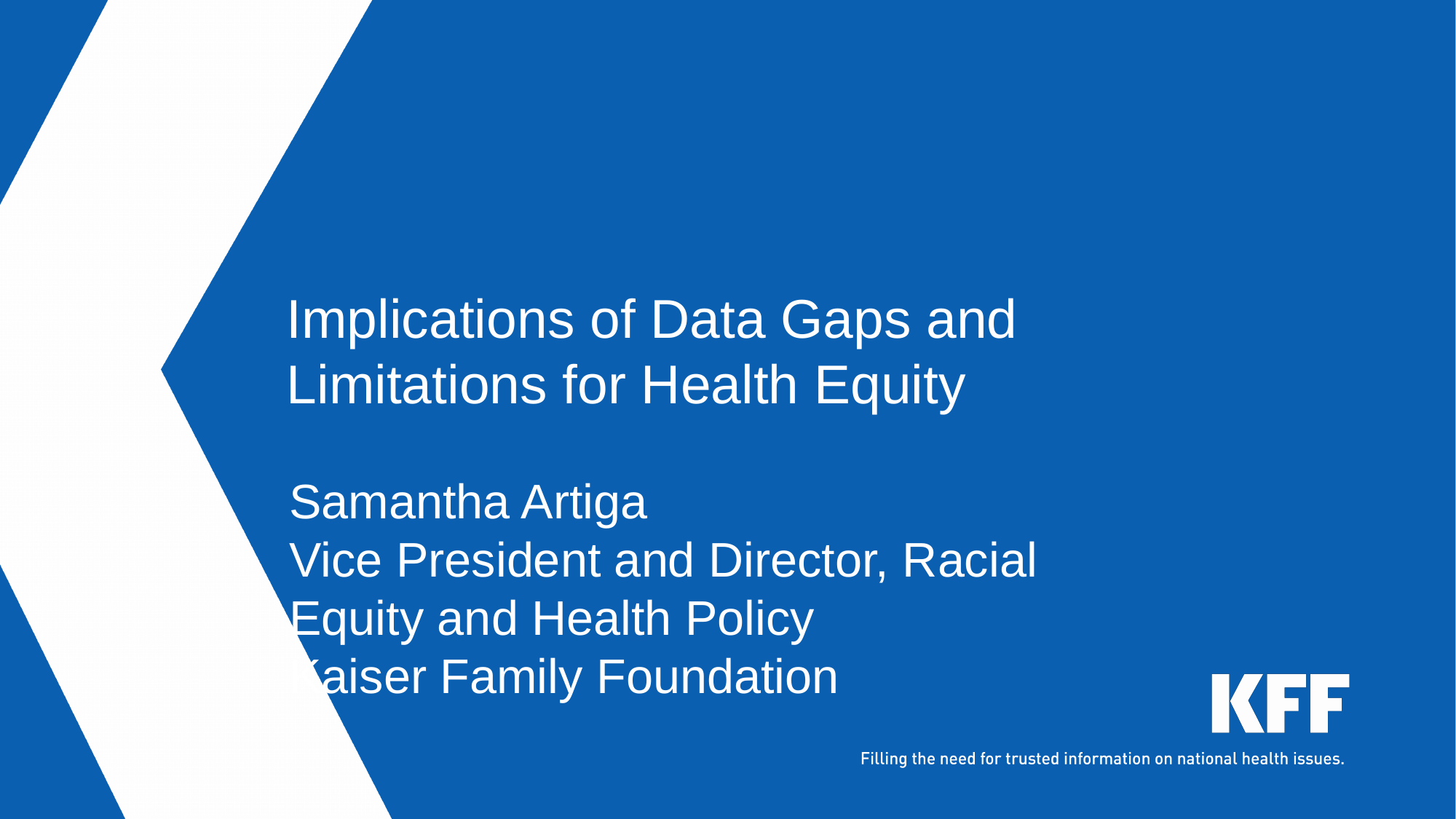

# Implications of Data Gaps and Limitations for Health Equity
Samantha Artiga
Vice President and Director, Racial Equity and Health Policy
Kaiser Family Foundation